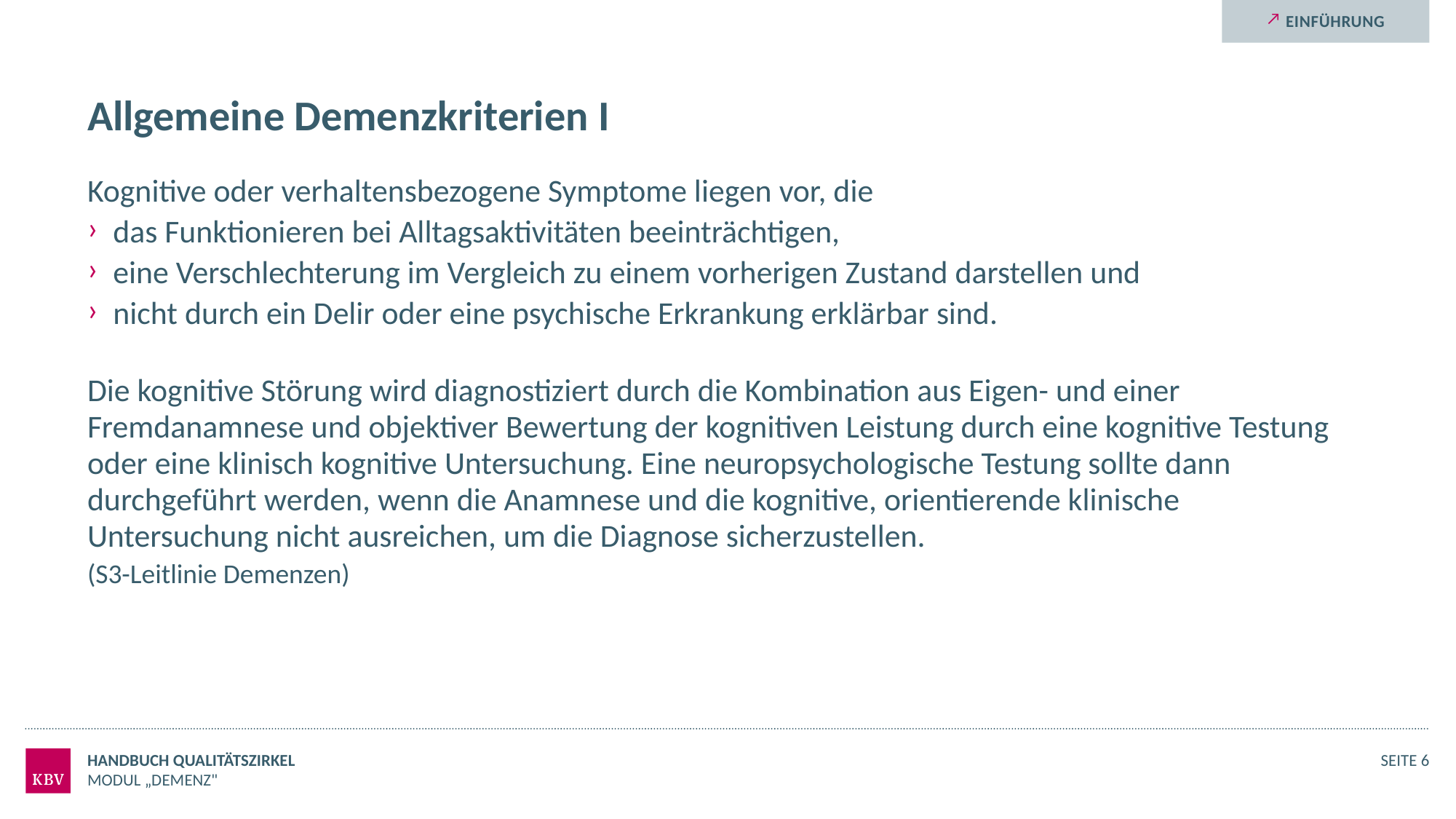

Einführung
# Allgemeine Demenzkriterien I
Kognitive oder verhaltensbezogene Symptome liegen vor, die
das Funktionieren bei Alltagsaktivitäten beeinträchtigen,
eine Verschlechterung im Vergleich zu einem vorherigen Zustand darstellen und
nicht durch ein Delir oder eine psychische Erkrankung erklärbar sind.
Die kognitive Störung wird diagnostiziert durch die Kombination aus Eigen- und einer Fremdanamnese und objektiver Bewertung der kognitiven Leistung durch eine kognitive Testung oder eine klinisch kognitive Untersuchung. Eine neuropsychologische Testung sollte dann durchgeführt werden, wenn die Anamnese und die kognitive, orientierende klinische Untersuchung nicht ausreichen, um die Diagnose sicherzustellen.
(S3-Leitlinie Demenzen)
Handbuch Qualitätszirkel
Seite 6
Modul „Demenz"